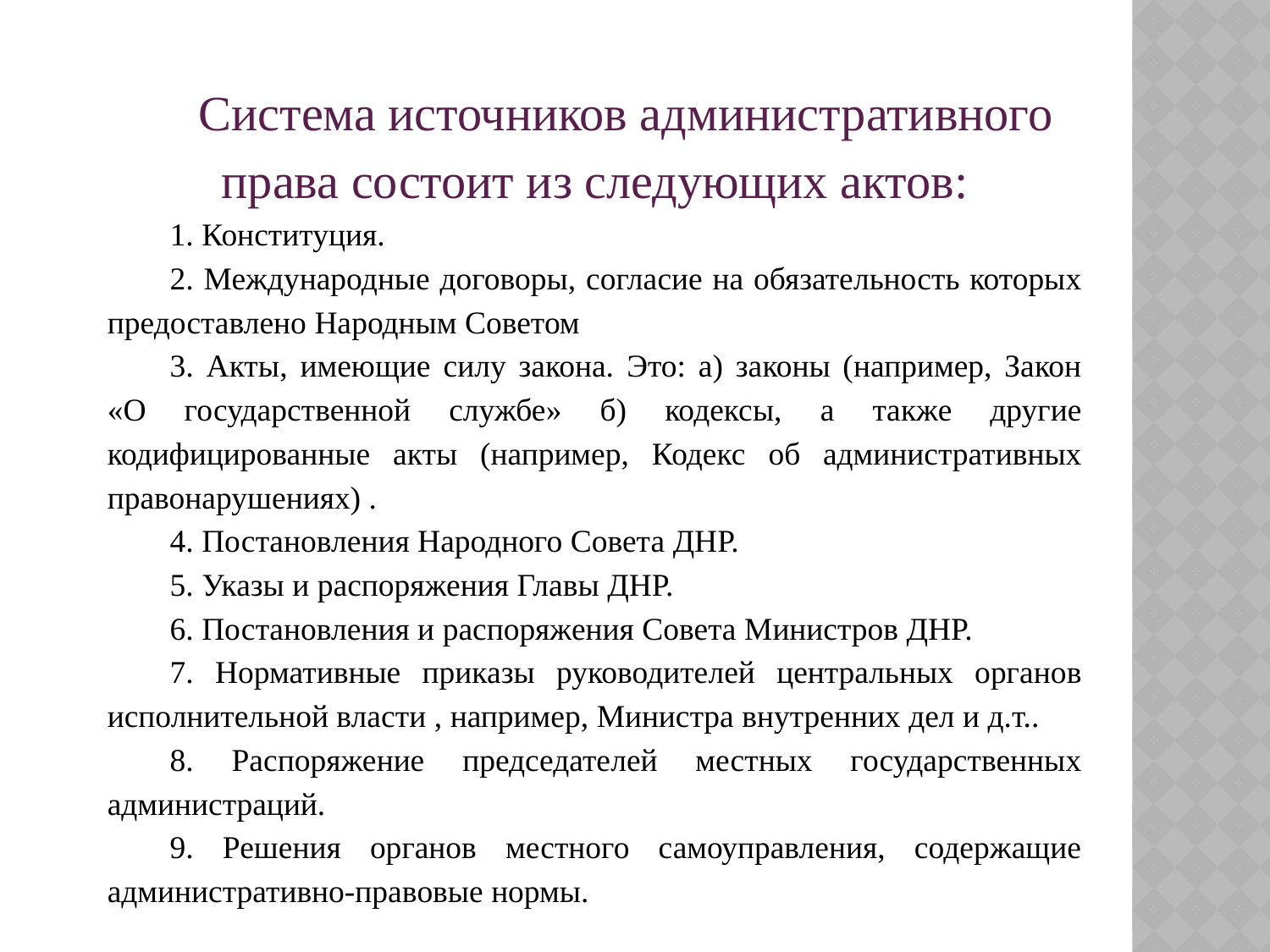

Система источников административного права состоит из следующих актов:
1. Конституция.
2. Международные договоры, согласие на обязательность которых предоставлено Народным Советом
3. Акты, имеющие силу закона. Это: а) законы (например, Закон «О государственной службе» б) кодексы, а также другие кодифицированные акты (например, Кодекс об административных правонарушениях) .
4. Постановления Народного Совета ДНР.
5. Указы и распоряжения Главы ДНР.
6. Постановления и распоряжения Совета Министров ДНР.
7. Нормативные приказы руководителей центральных органов исполнительной власти , например, Министра внутренних дел и д.т..
8. Распоряжение председателей местных государственных администраций.
9. Решения органов местного самоуправления, содержащие административно-правовые нормы.